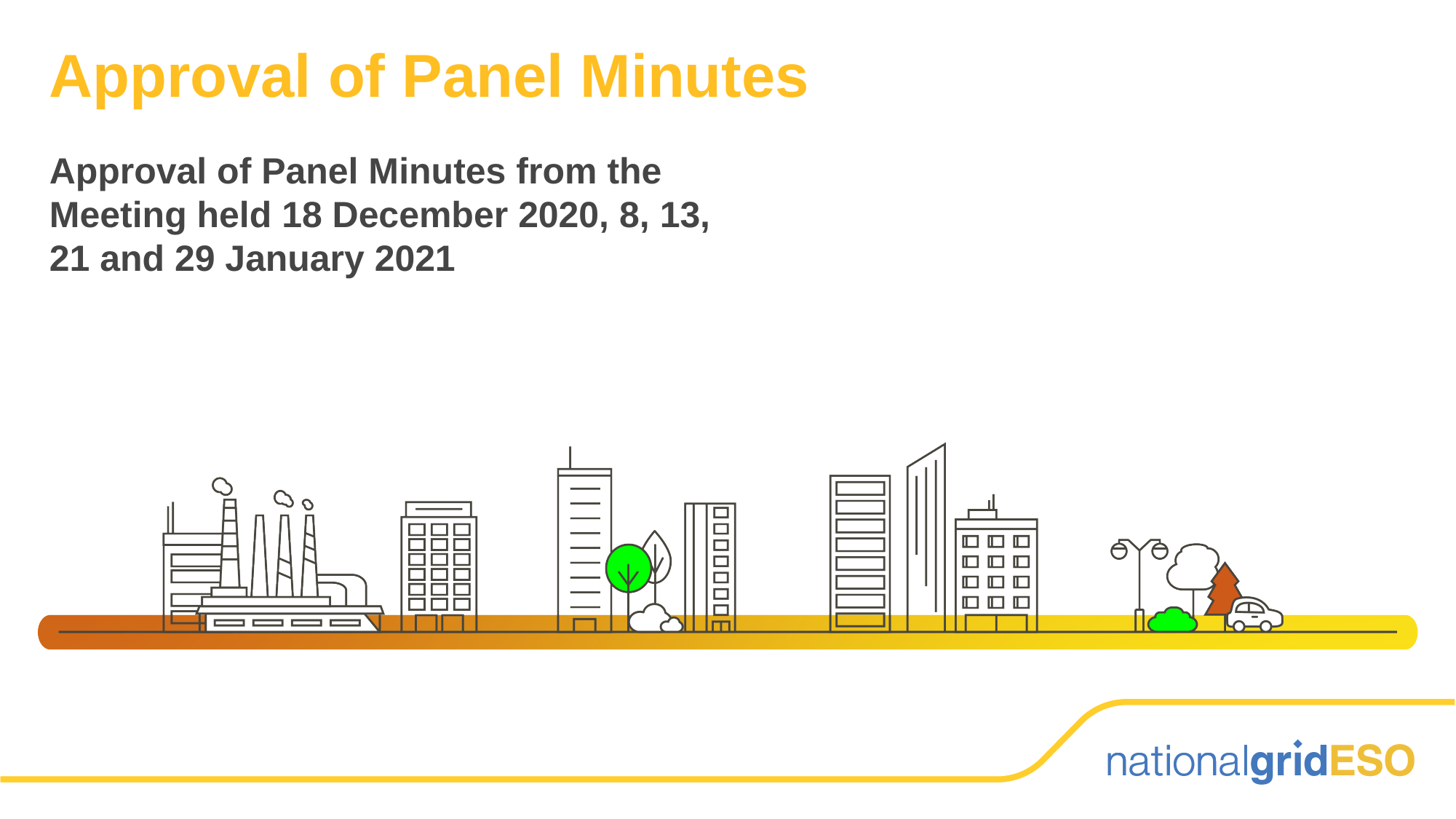

Approval of Panel Minutes
Approval of Panel Minutes from the Meeting held 18 December 2020, 8, 13, 21 and 29 January 2021